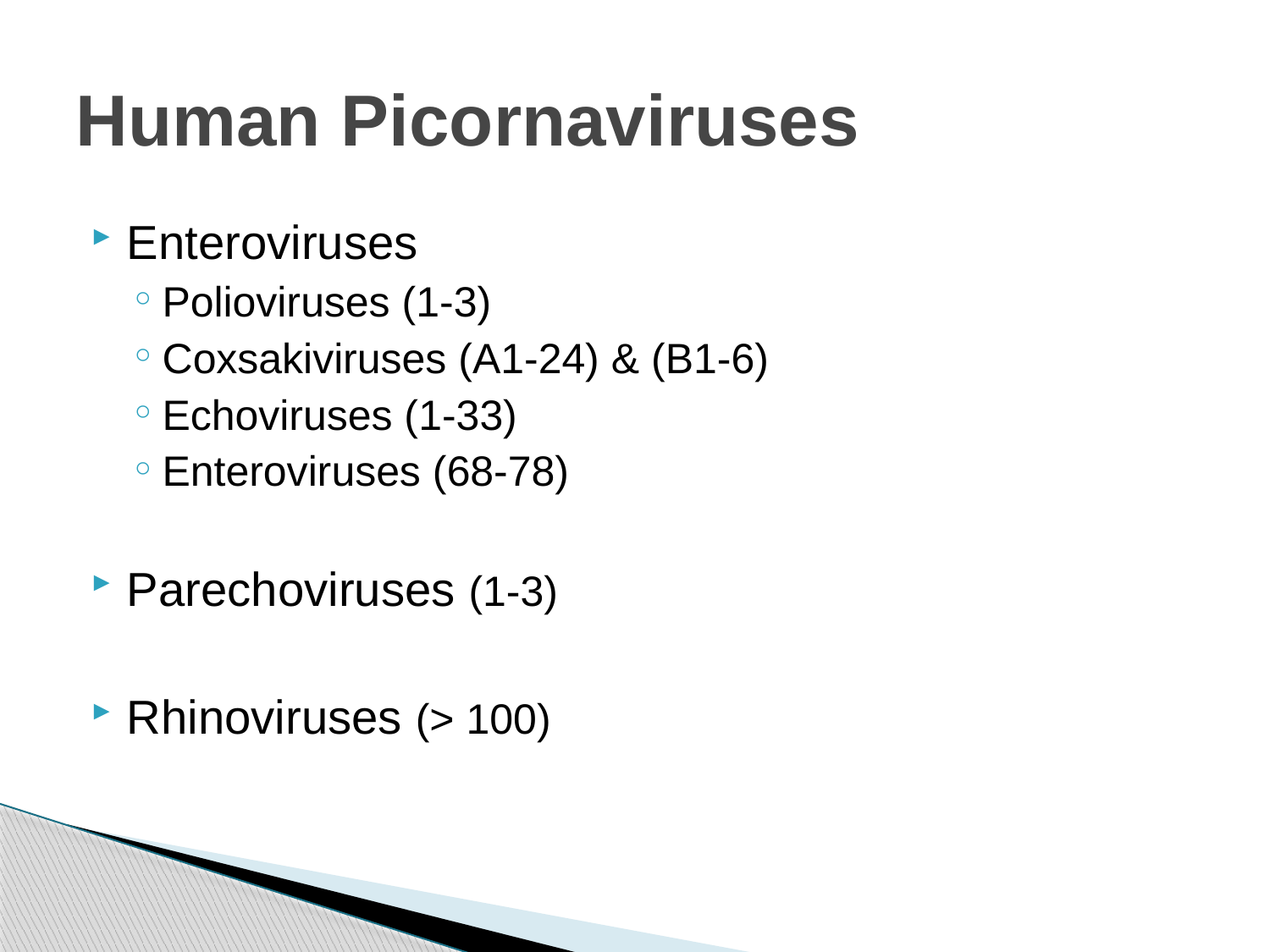

# Human Picornaviruses
Enteroviruses
Polioviruses (1-3)
Coxsakiviruses (A1-24) & (B1-6)
Echoviruses (1-33)
Enteroviruses (68-78)

Parechoviruses (1-3)

Rhinoviruses (> 100)